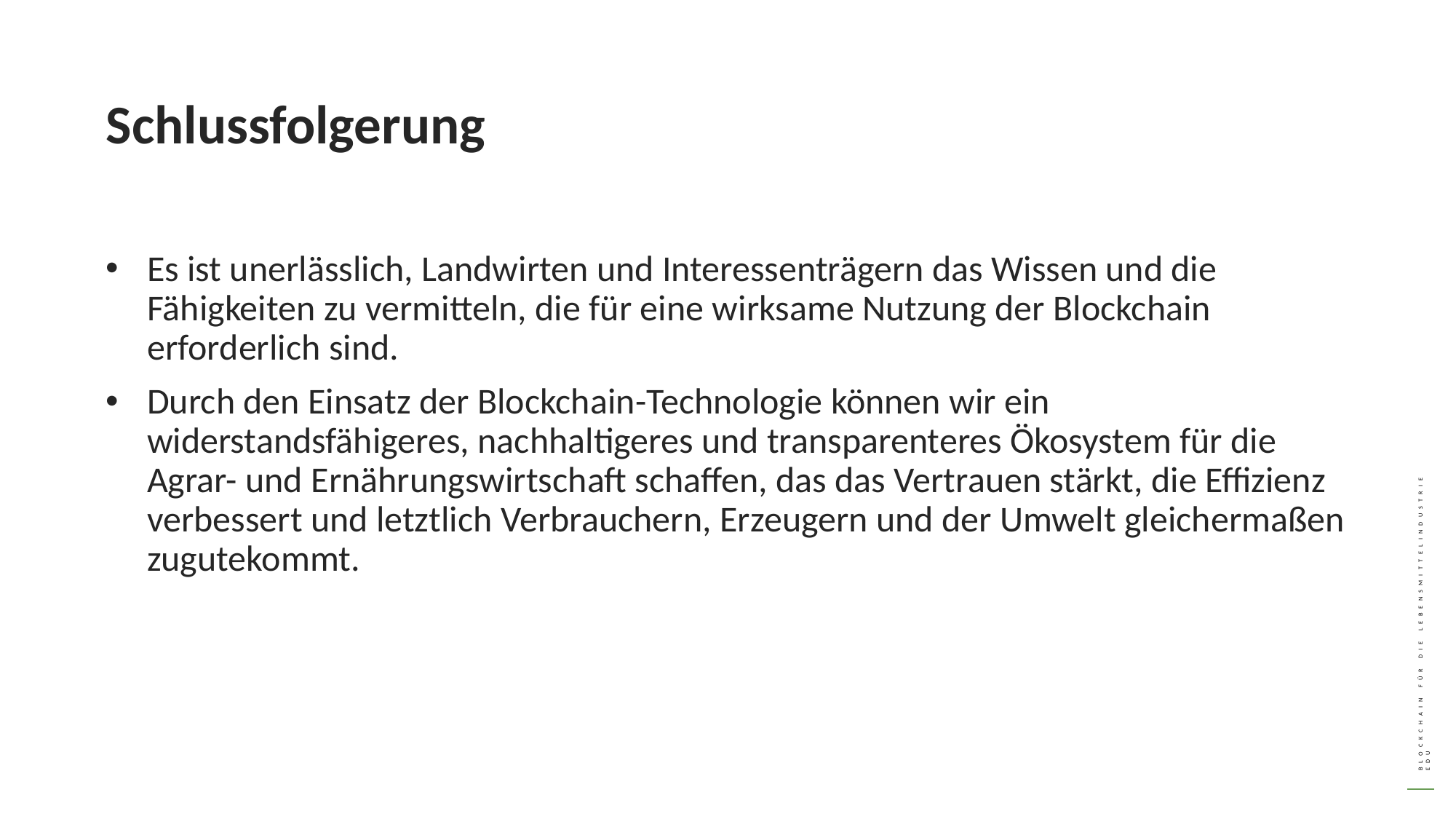

Schlussfolgerung
Es ist unerlässlich, Landwirten und Interessenträgern das Wissen und die Fähigkeiten zu vermitteln, die für eine wirksame Nutzung der Blockchain erforderlich sind.
Durch den Einsatz der Blockchain-Technologie können wir ein widerstandsfähigeres, nachhaltigeres und transparenteres Ökosystem für die Agrar- und Ernährungswirtschaft schaffen, das das Vertrauen stärkt, die Effizienz verbessert und letztlich Verbrauchern, Erzeugern und der Umwelt gleichermaßen zugutekommt.